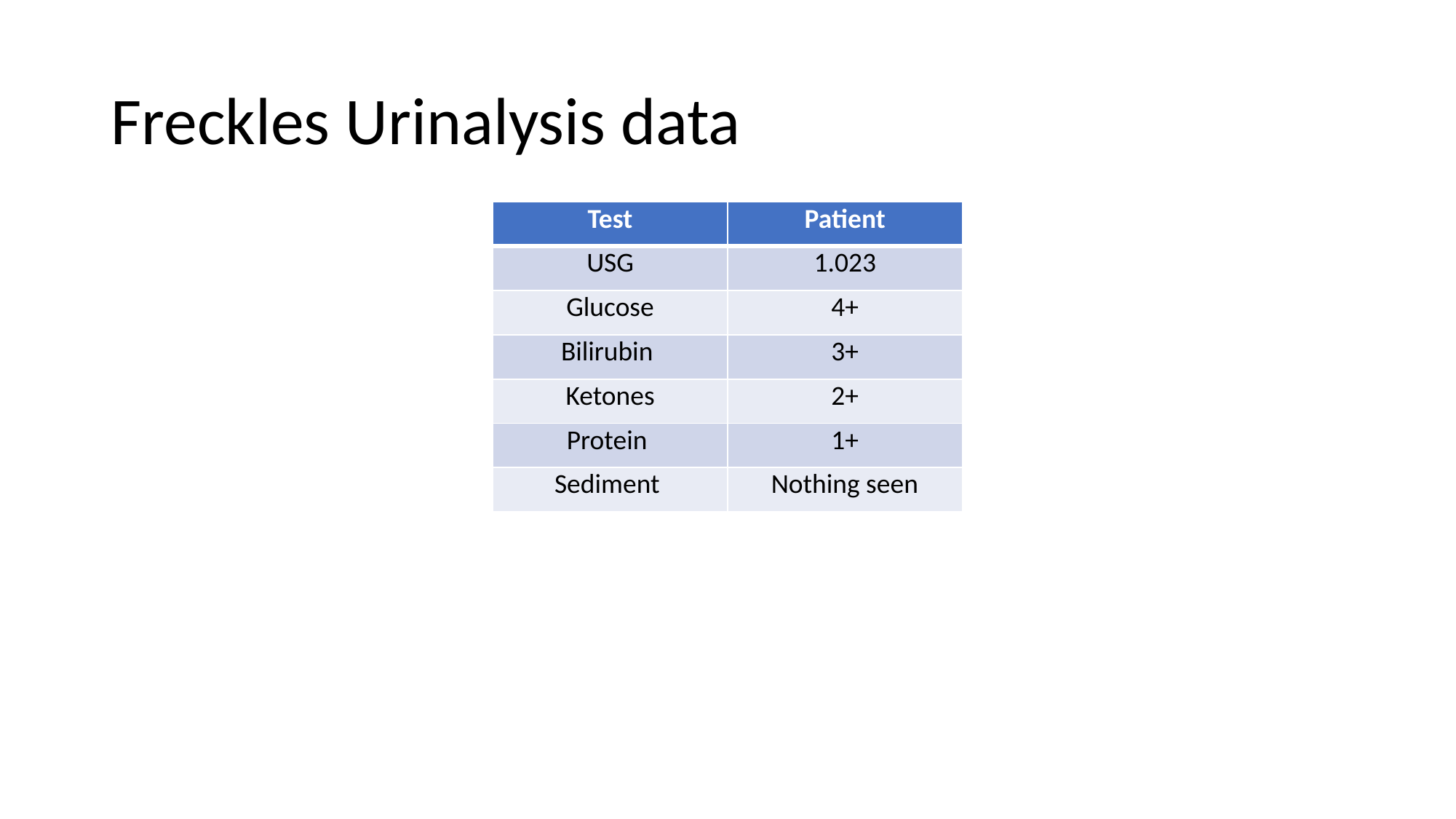

# Freckles Urinalysis data
| Test | Patient |
| --- | --- |
| USG | 1.023 |
| Glucose | 4+ |
| Bilirubin | 3+ |
| Ketones | 2+ |
| Protein | 1+ |
| Sediment | Nothing seen |